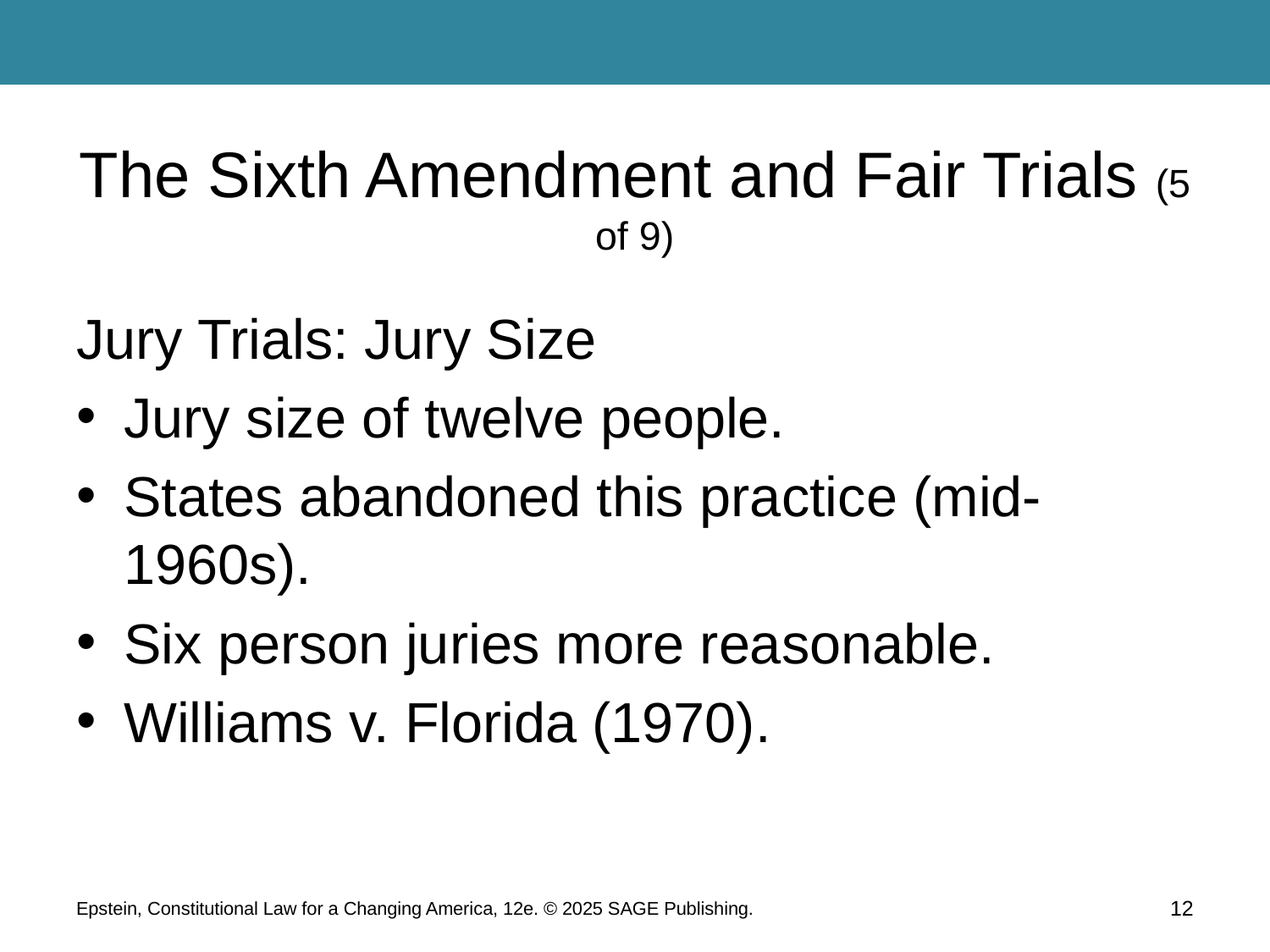

# The Sixth Amendment and Fair Trials (5 of 9)
Jury Trials: Jury Size
Jury size of twelve people.
States abandoned this practice (mid-1960s).
Six person juries more reasonable.
Williams v. Florida (1970).

Epstein, Constitutional Law for a Changing America, 12e. © 2025 SAGE Publishing.
12